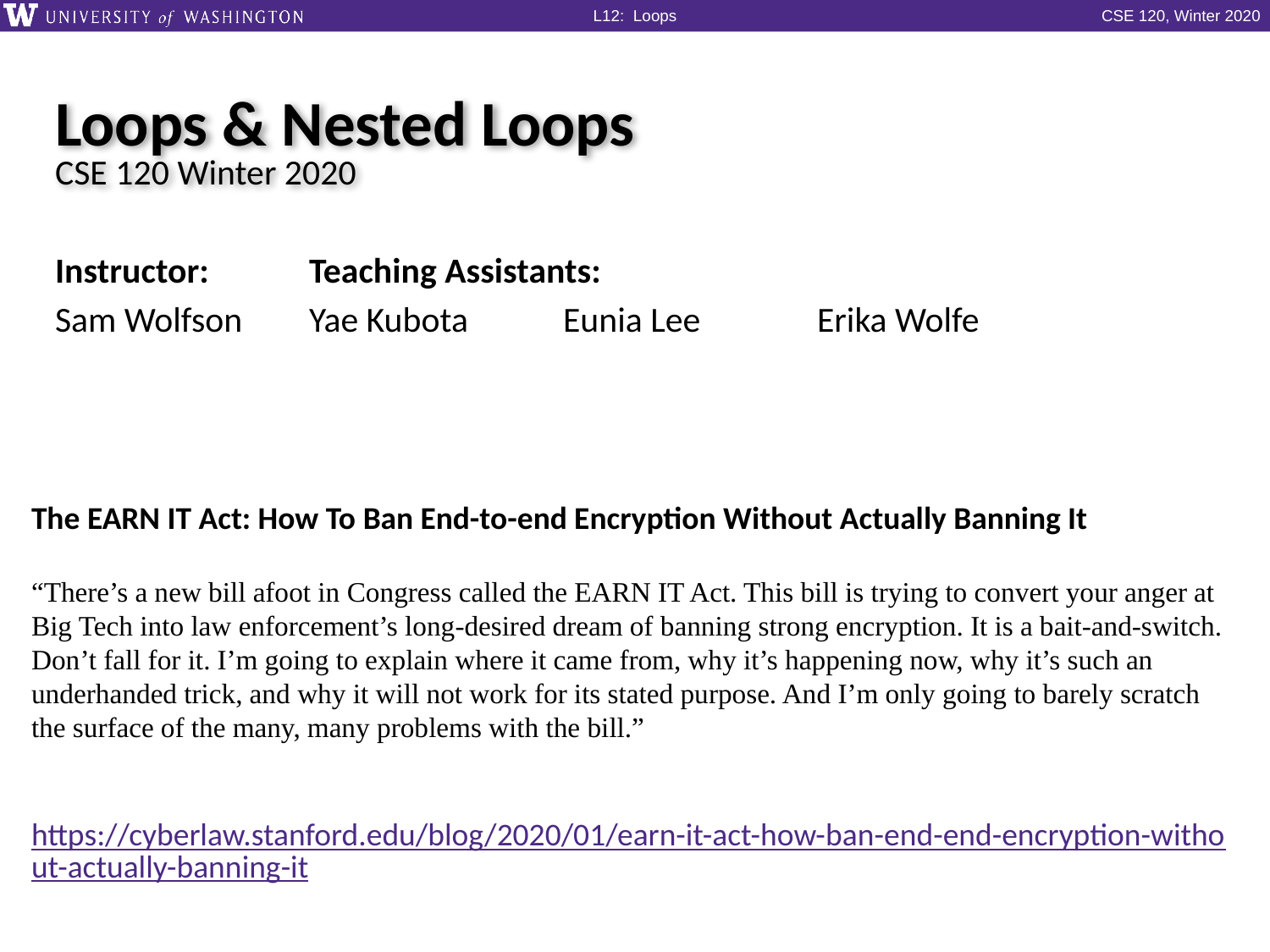

# Loops & Nested Loops CSE 120 Winter 2020
Instructor: 	Teaching Assistants:
Sam Wolfson	Yae Kubota	Eunia Lee	Erika Wolfe
The EARN IT Act: How To Ban End-to-end Encryption Without Actually Banning It

“There’s a new bill afoot in Congress called the EARN IT Act. This bill is trying to convert your anger at Big Tech into law enforcement’s long-desired dream of banning strong encryption. It is a bait-and-switch. Don’t fall for it. I’m going to explain where it came from, why it’s happening now, why it’s such an underhanded trick, and why it will not work for its stated purpose. And I’m only going to barely scratch the surface of the many, many problems with the bill.”

https://cyberlaw.stanford.edu/blog/2020/01/earn-it-act-how-ban-end-end-encryption-without-actually-banning-it